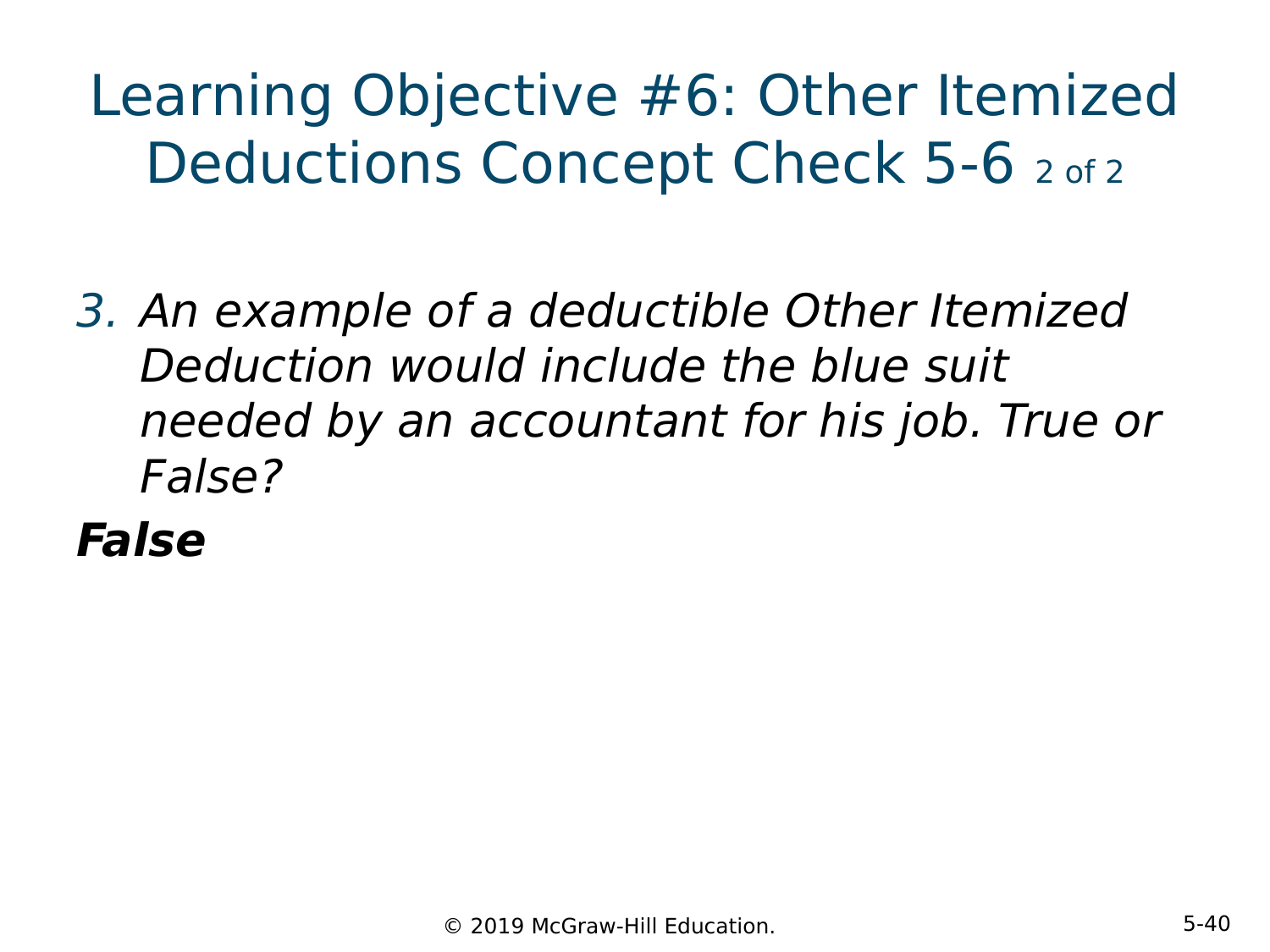

# Learning Objective #6: Other Itemized Deductions Concept Check 5-6 2 of 2
An example of a deductible Other Itemized Deduction would include the blue suit needed by an accountant for his job. True or False?
False